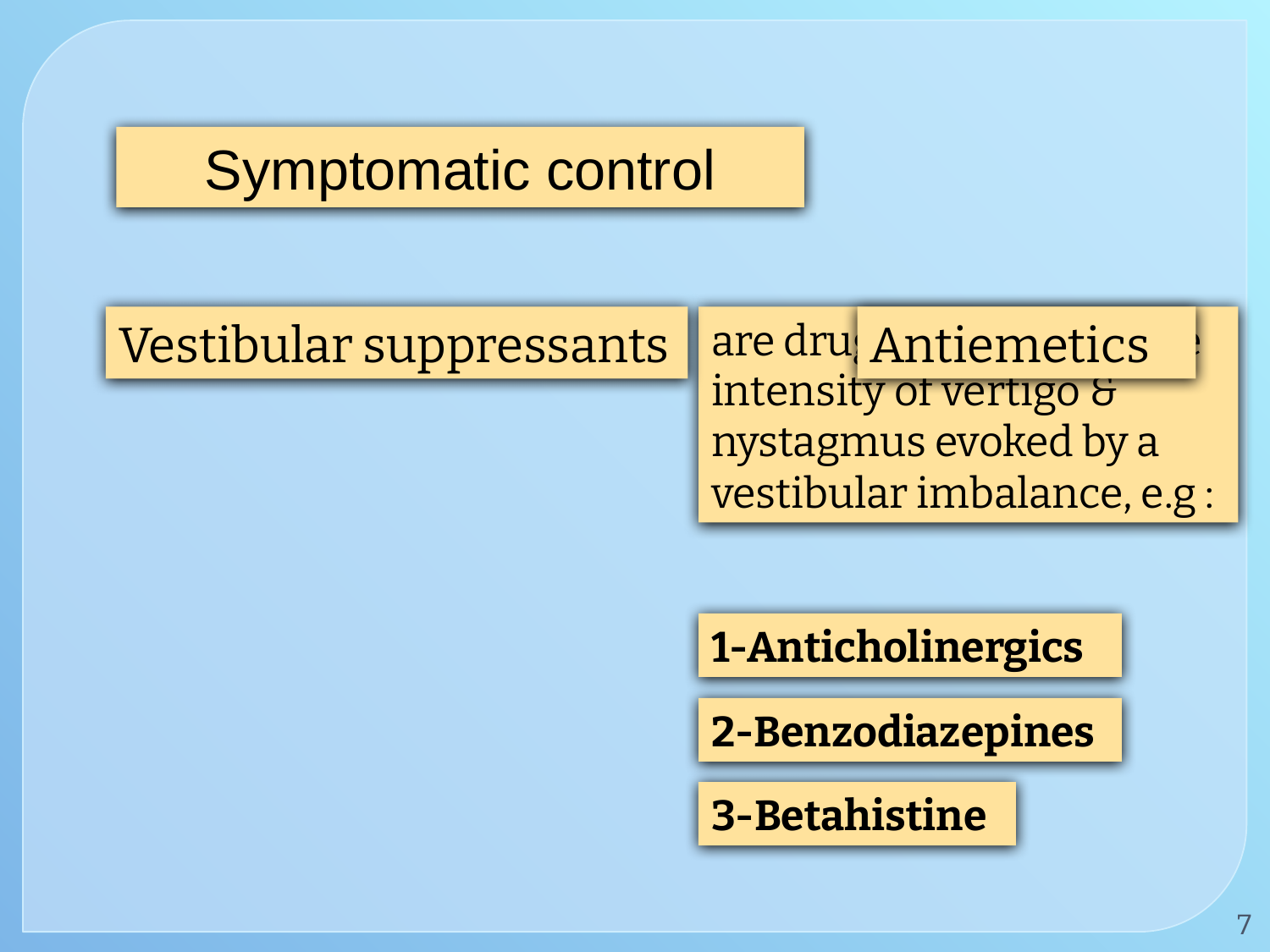

Symptomatic control
Vestibular suppressants
are drugs that reduce the intensity of vertigo & nystagmus evoked by a vestibular imbalance, e.g :
Antiemetics
1-Anticholinergics
2-Benzodiazepines
3-Betahistine
7